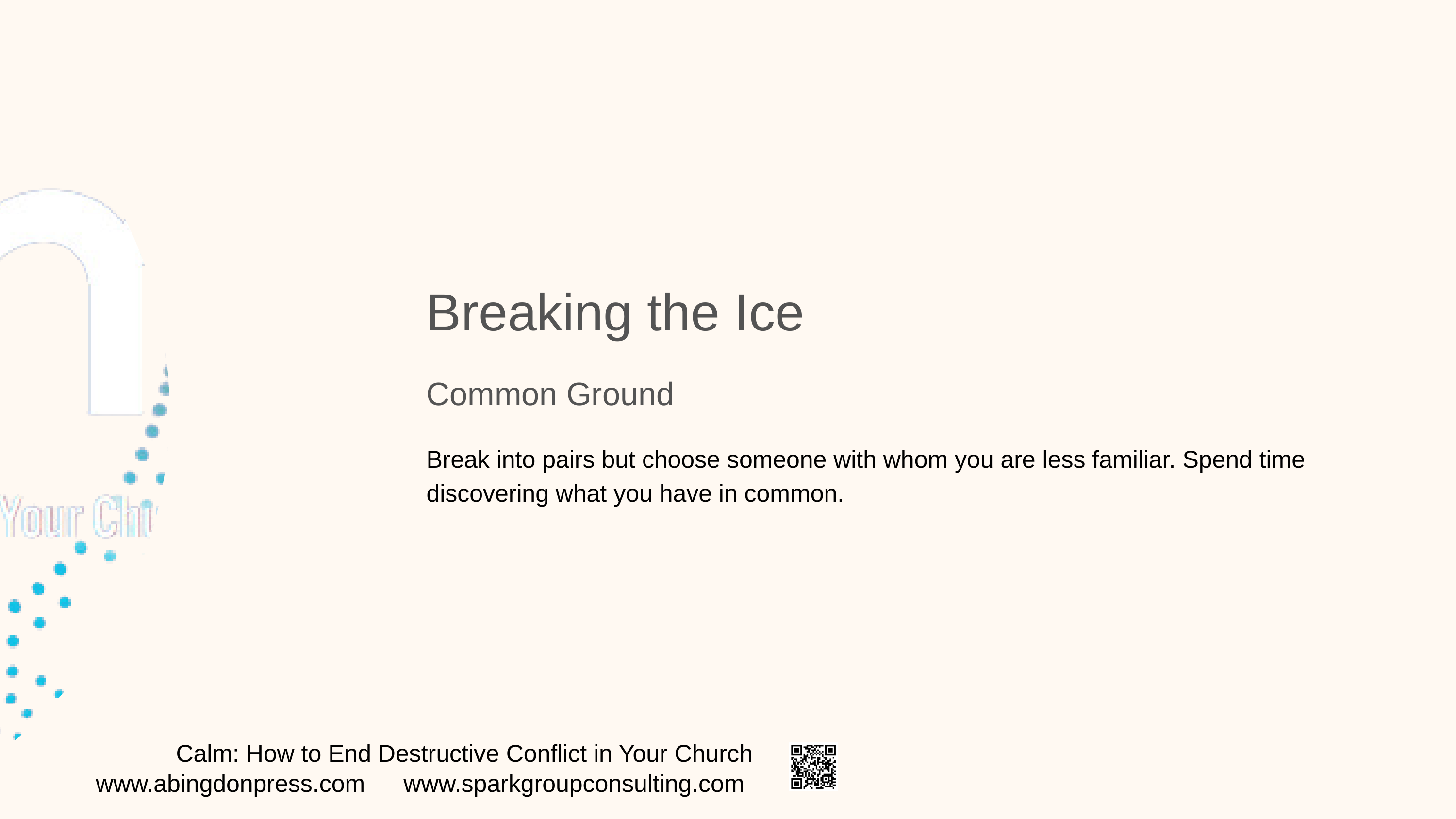

Breaking the Ice
Common Ground
Break into pairs but choose someone with whom you are less familiar. Spend time discovering what you have in common.
Calm: How to End Destructive Conflict in Your Church

www.abingdonpress.com
www.sparkgroupconsulting.com